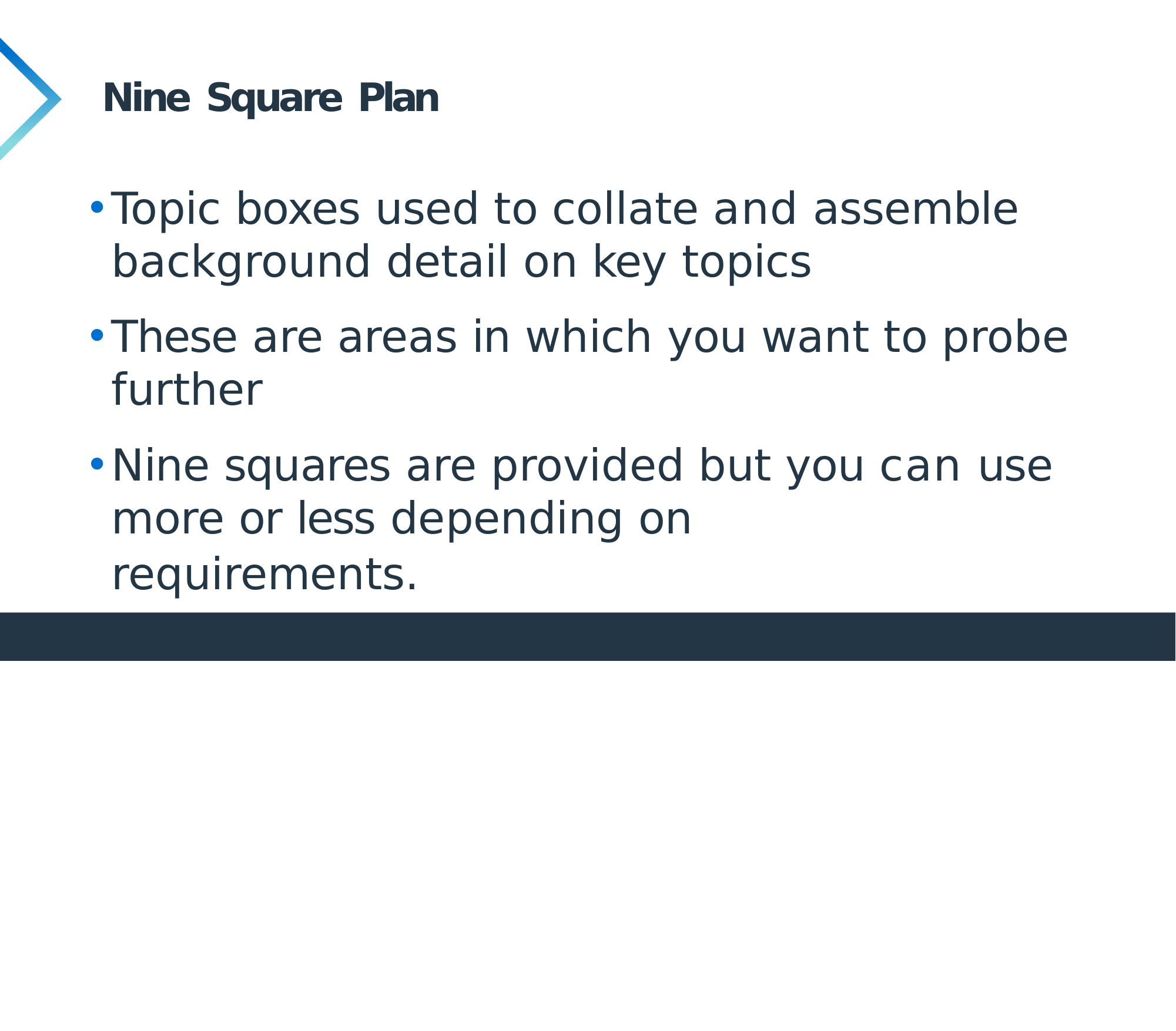

# Nine Square Plan
Topic boxes used to collate and assemble background detail on key topics
These are areas in which you want to probe further
Nine squares are provided but you can use more or less depending on
requirements.